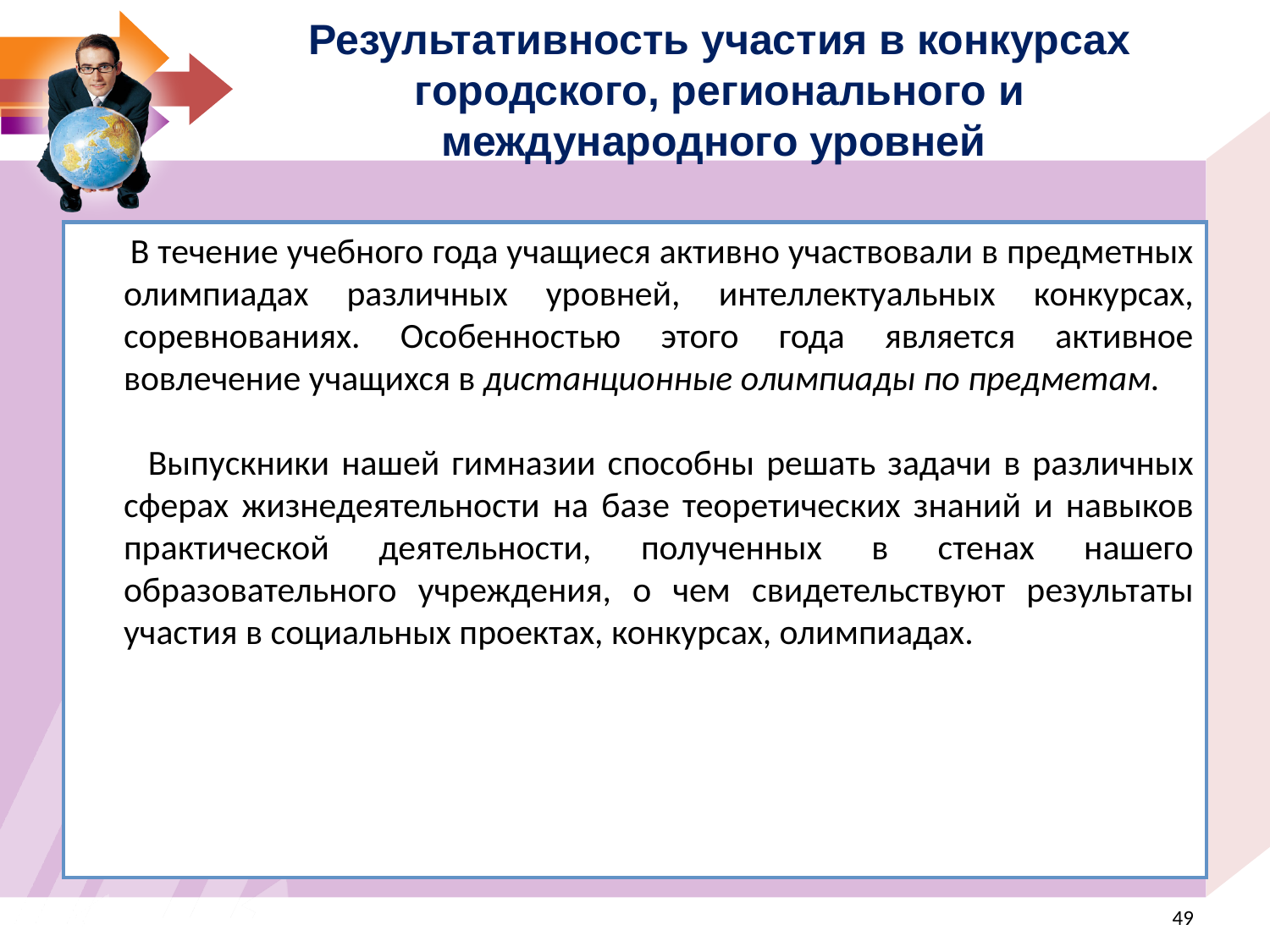

Результативность участия в конкурсах городского, регионального и международного уровней
         В течение учебного года учащиеся активно участвовали в предметных олимпиадах различных уровней, интеллектуальных конкурсах, соревнованиях. Особенностью этого года является активное вовлечение учащихся в дистанционные олимпиады по предметам.

      Выпускники нашей гимназии способны решать задачи в различных сферах жизнедеятельности на базе теоретических знаний и навыков практической деятельности, полученных в стенах нашего образовательного учреждения, о чем свидетельствуют результаты участия в социальных проектах, конкурсах, олимпиадах.
49